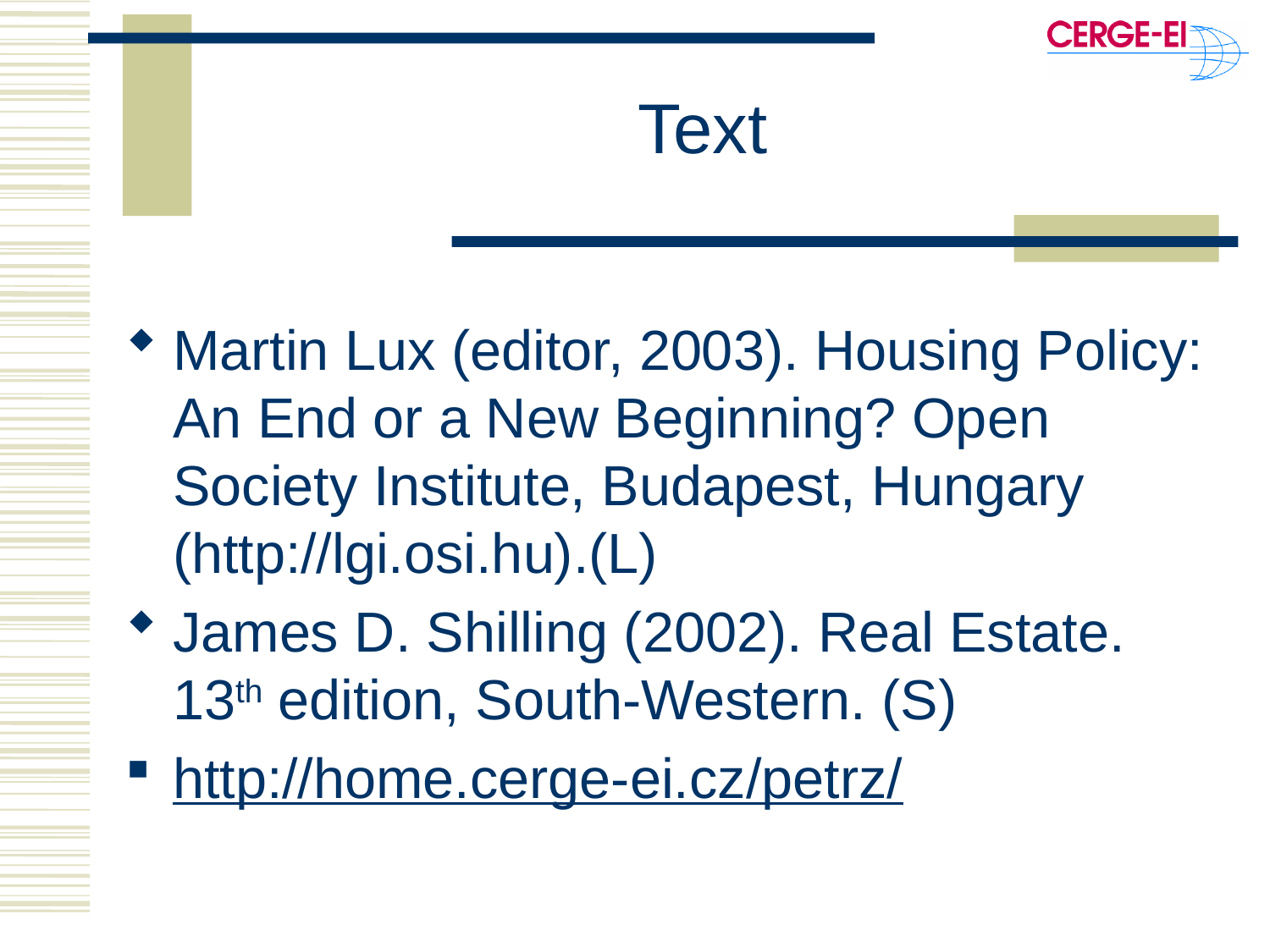

# Text
Martin Lux (editor, 2003). Housing Policy: An End or a New Beginning? Open Society Institute, Budapest, Hungary (http://lgi.osi.hu).(L)
James D. Shilling (2002). Real Estate. 13th edition, South-Western. (S)
http://home.cerge-ei.cz/petrz/